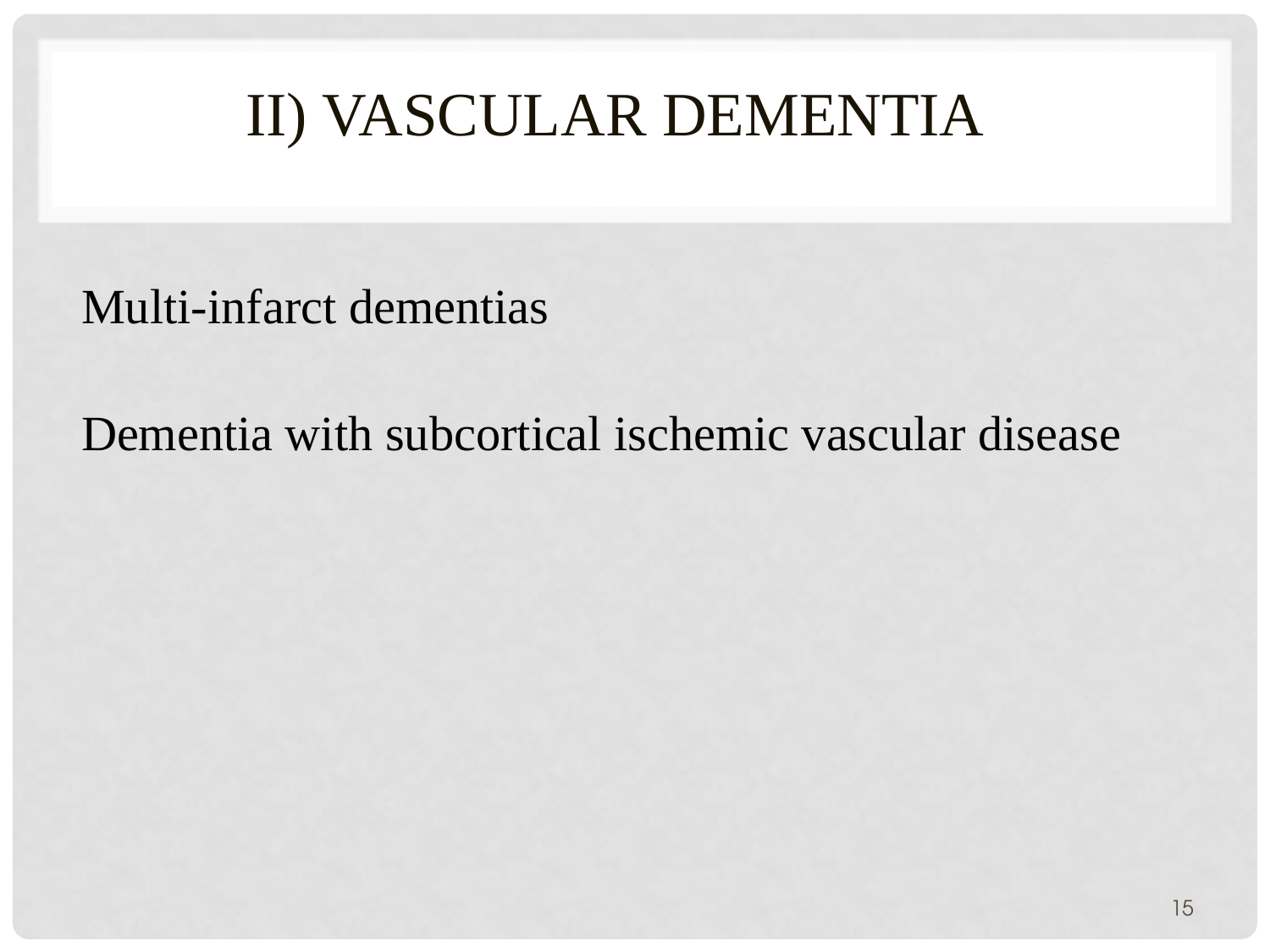

# II) VASCULAR DEMENTIA
Multi-infarct dementias

Dementia with subcortical ischemic vascular disease
15